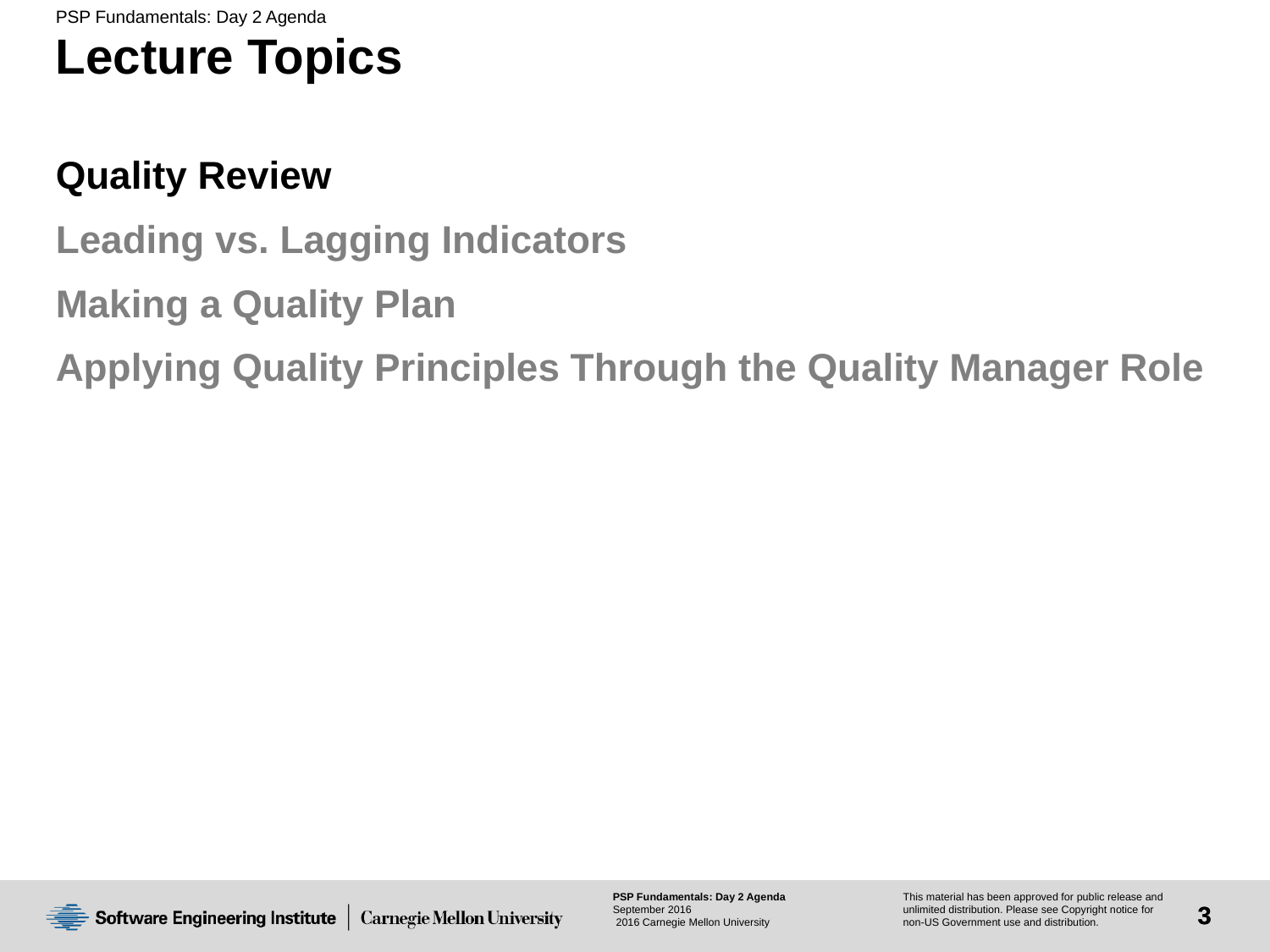

# Lecture Topics
Quality Review
Leading vs. Lagging Indicators
Making a Quality Plan
Applying Quality Principles Through the Quality Manager Role